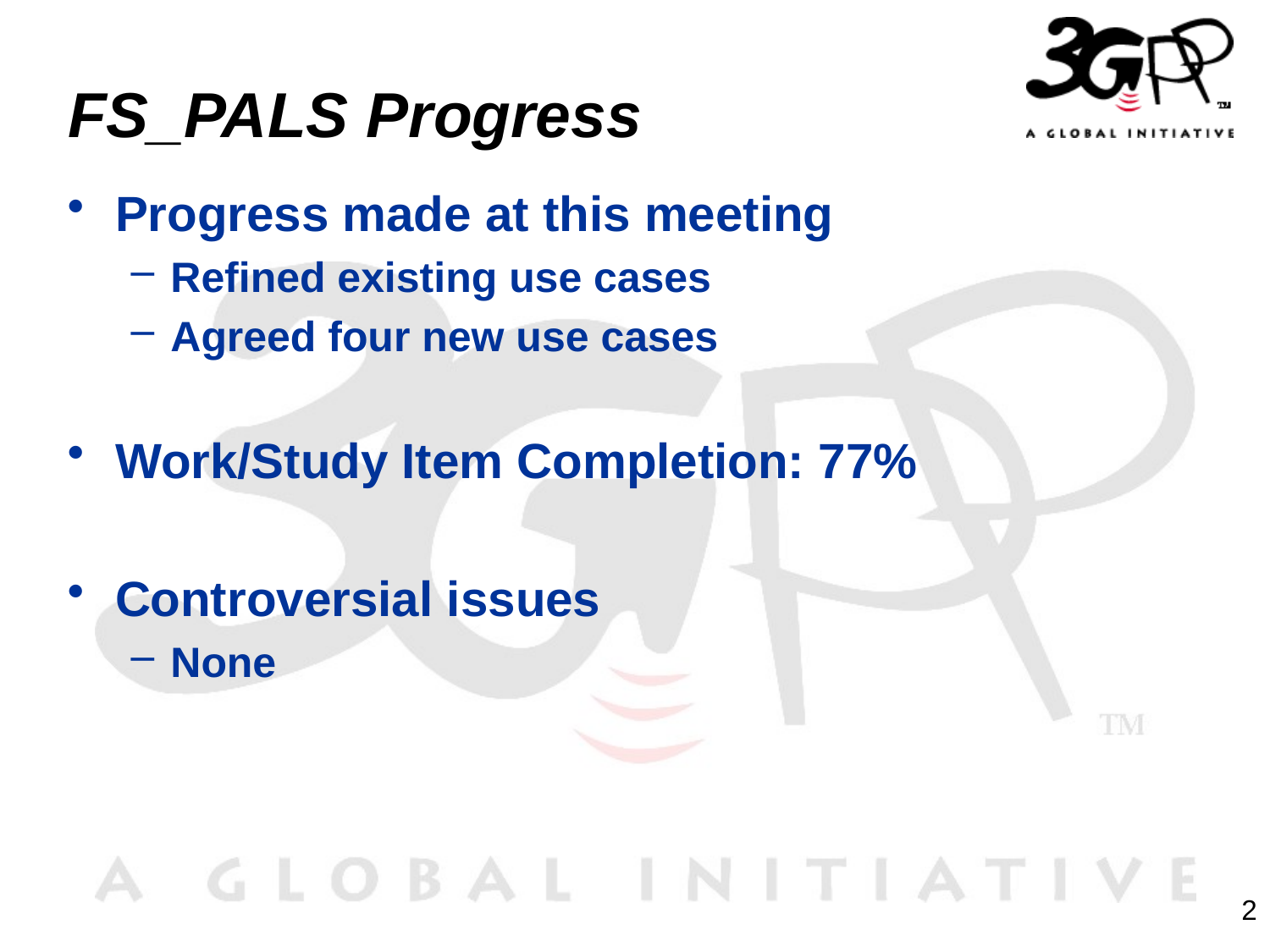

# FS_PALS Progress
Progress made at this meeting
Refined existing use cases
Agreed four new use cases

Work/Study Item Completion: 77%

Controversial issues
None
2